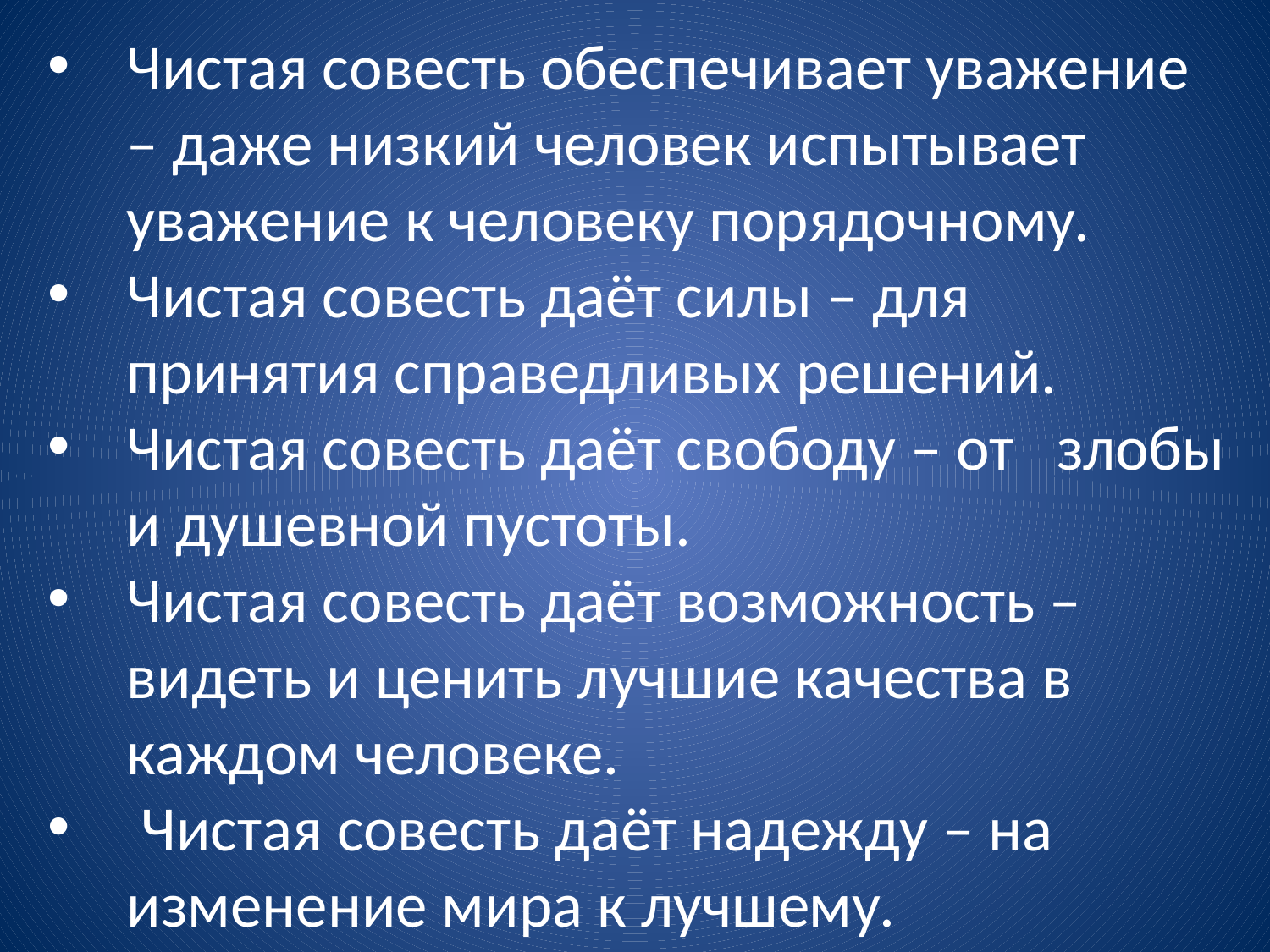

Чистая совесть обеспечивает уважение – даже низкий человек испытывает уважение к человеку порядочному.
Чистая совесть даёт силы – для принятия справедливых решений.
Чистая совесть даёт свободу – от   злобы и душевной пустоты.
Чистая совесть даёт возможность – видеть и ценить лучшие качества в каждом человеке.
 Чистая совесть даёт надежду – на изменение мира к лучшему.
#